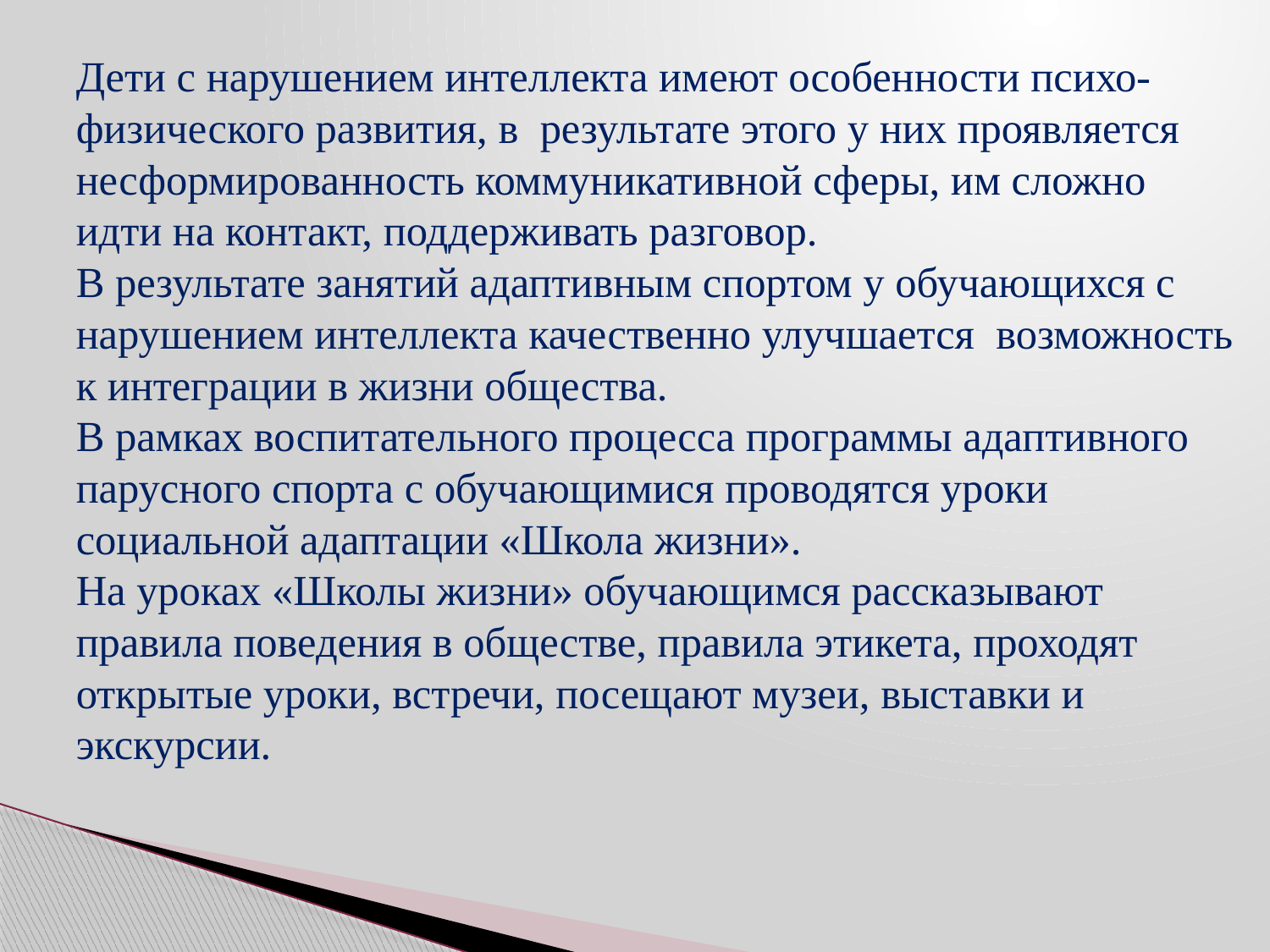

# Дети с нарушением интеллекта имеют особенности психо-физического развития, в  результате этого у них проявляется несформированность коммуникативной сферы, им сложно идти на контакт, поддерживать разговор. В результате занятий адаптивным спортом у обучающихся с нарушением интеллекта качественно улучшается  возможность к интеграции в жизни общества. В рамках воспитательного процесса программы адаптивного парусного спорта с обучающимися проводятся уроки социальной адаптации «Школа жизни». На уроках «Школы жизни» обучающимся рассказывают правила поведения в обществе, правила этикета, проходят открытые уроки, встречи, посещают музеи, выставки и  экскурсии.